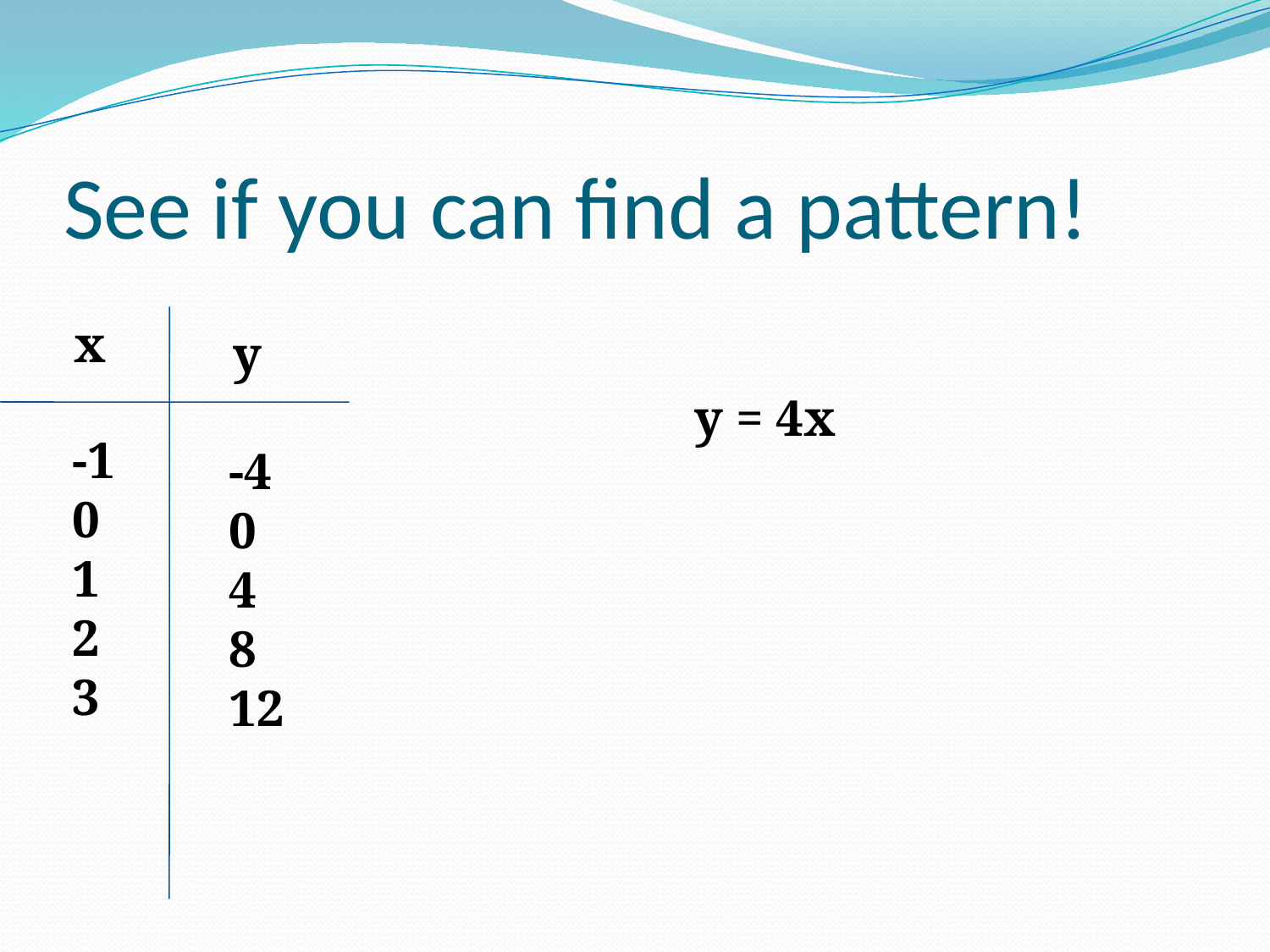

# See if you can find a pattern!
x
y
y = 4x
-1
0
1
2
3
-4
0
4
8
12